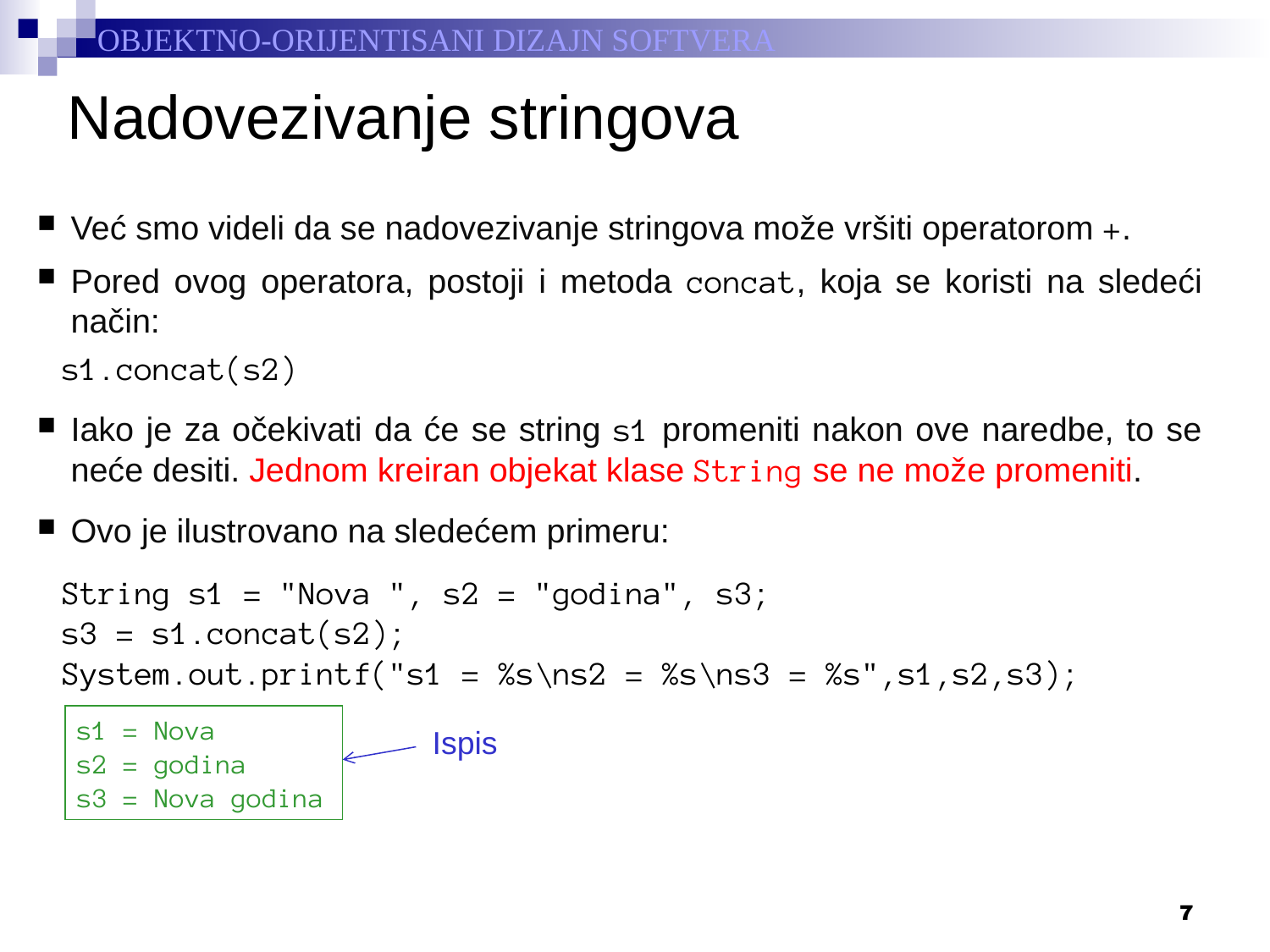

# Nadovezivanje stringova
Već smo videli da se nadovezivanje stringova može vršiti operatorom +.
Pored ovog operatora, postoji i metoda concat, koja se koristi na sledeći način:
	s1.concat(s2)
Iako je za očekivati da će se string s1 promeniti nakon ove naredbe, to se neće desiti. Jednom kreiran objekat klase String se ne može promeniti.
Ovo je ilustrovano na sledećem primeru:
	String s1 = "Nova ", s2 = "godina", s3;
	s3 = s1.concat(s2);
	System.out.printf("s1 = %s\ns2 = %s\ns3 = %s",s1,s2,s3);
s1 = Nova
s2 = godina
s3 = Nova godina
Ispis
7